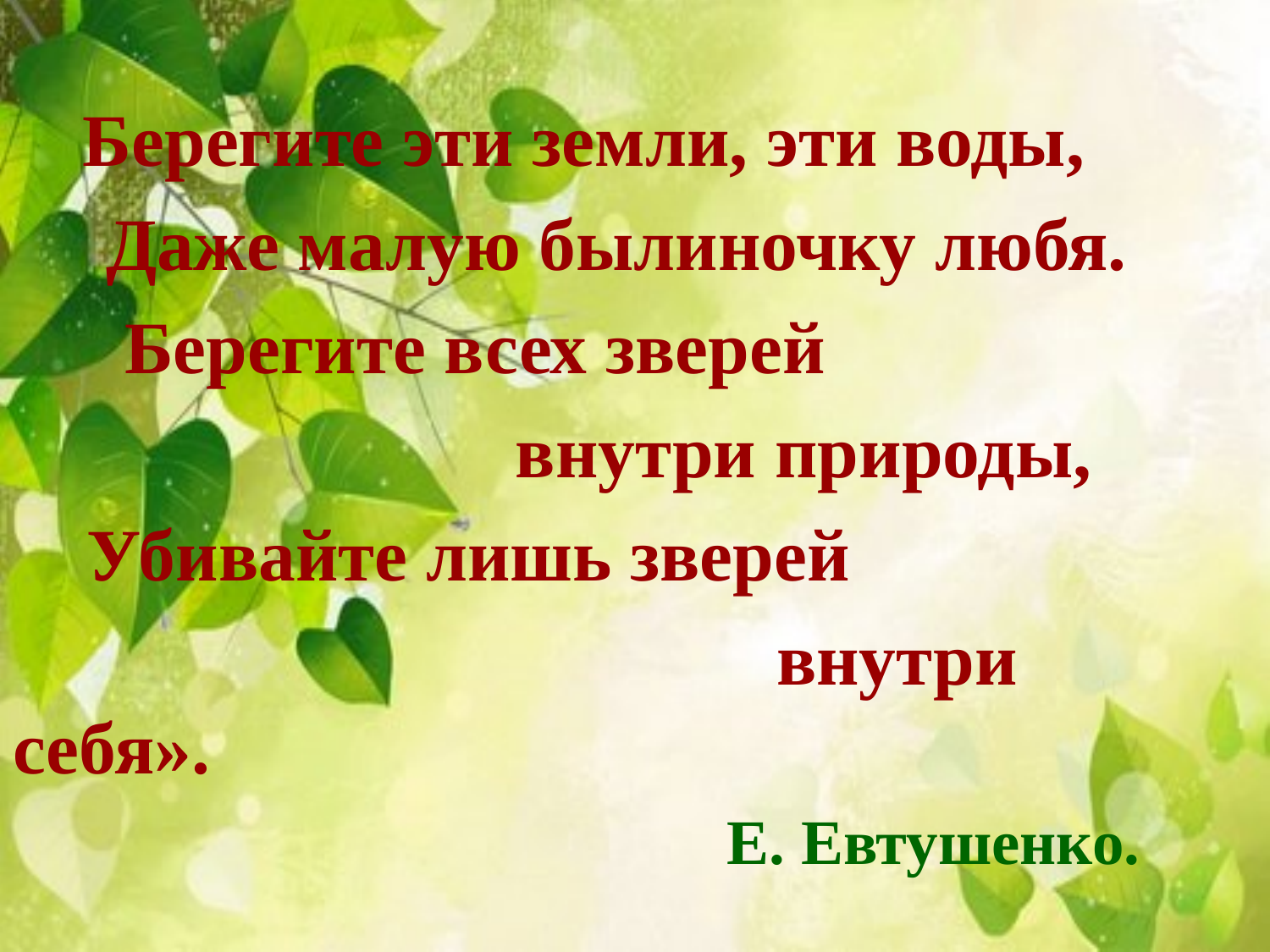

Берегите эти земли, эти воды,
     Даже малую былиночку любя.
      Берегите всех зверей
                           внутри природы,
    Убивайте лишь зверей
                                         внутри себя».
                                             Е. Евтушенко.

#